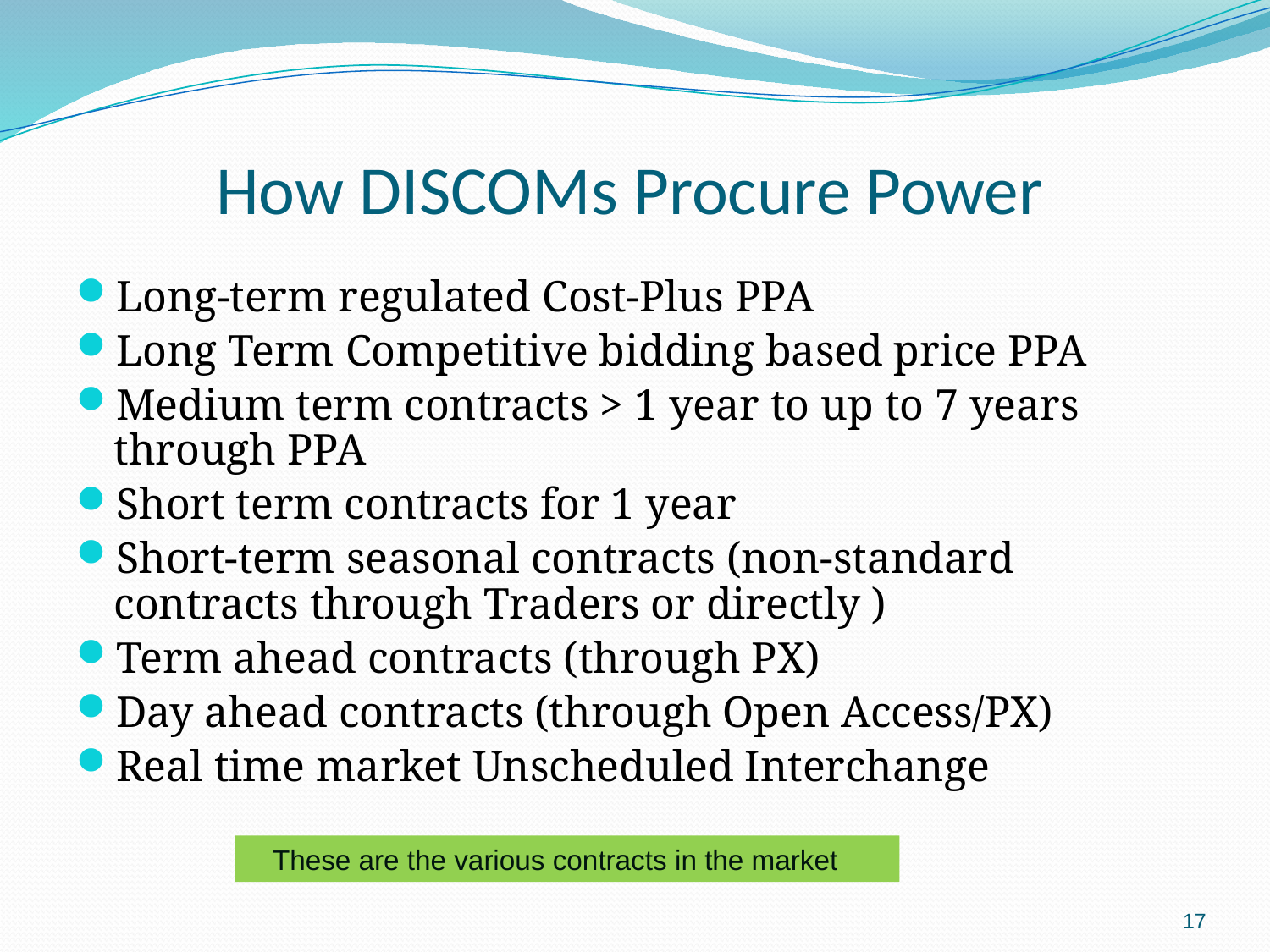

# How DISCOMs Procure Power
Long-term regulated Cost-Plus PPA
Long Term Competitive bidding based price PPA
Medium term contracts > 1 year to up to 7 years through PPA
Short term contracts for 1 year
Short-term seasonal contracts (non-standard contracts through Traders or directly )
Term ahead contracts (through PX)
Day ahead contracts (through Open Access/PX)
Real time market Unscheduled Interchange

These are the various contracts in the market
17